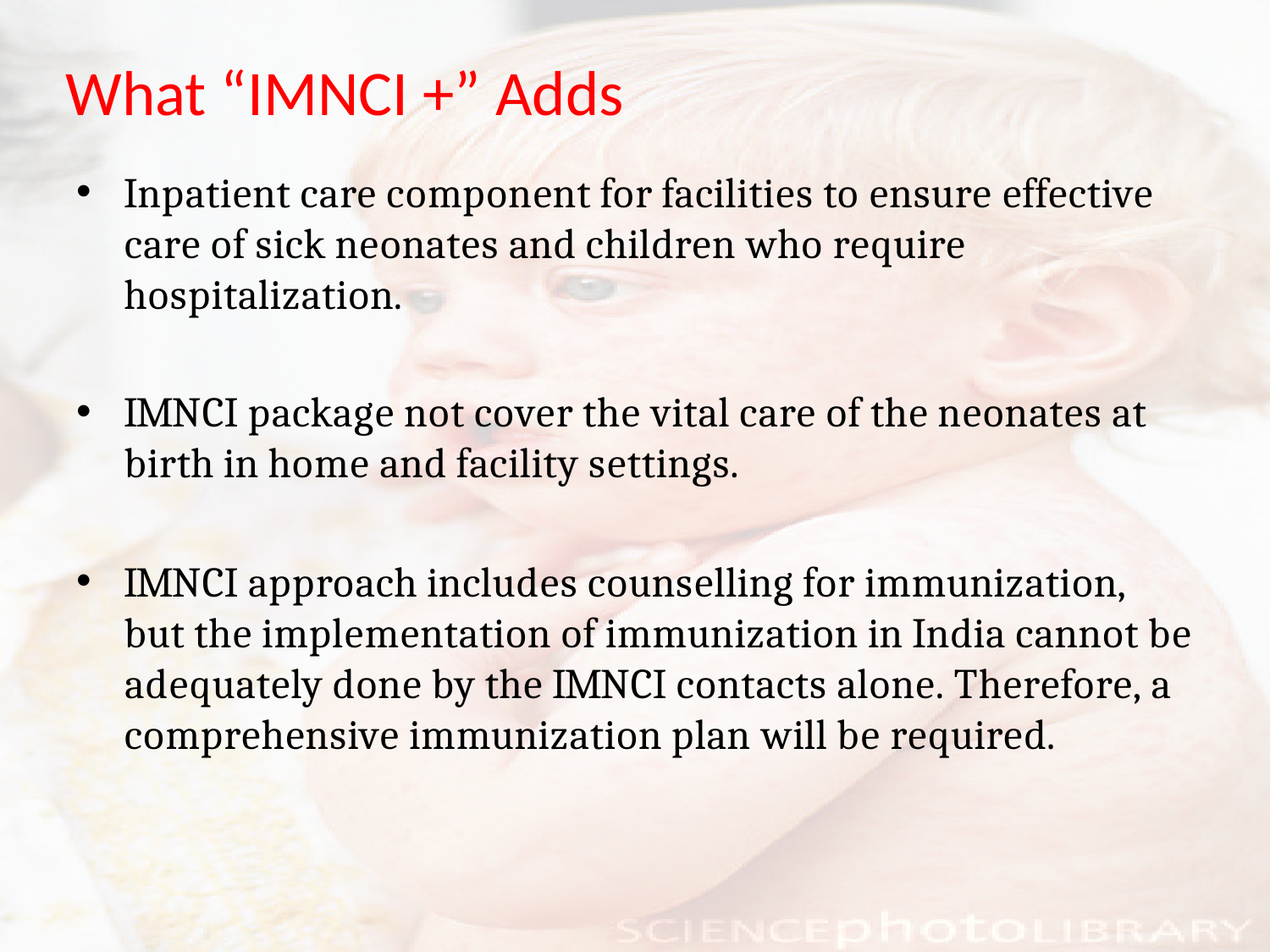

# What “IMNCI +” Adds
Inpatient care component for facilities to ensure effective care of sick neonates and children who require hospitalization.

IMNCI package not cover the vital care of the neonates at birth in home and facility settings.

IMNCI approach includes counselling for immunization, but the implementation of immunization in India cannot be adequately done by the IMNCI contacts alone. Therefore, a comprehensive immunization plan will be required.